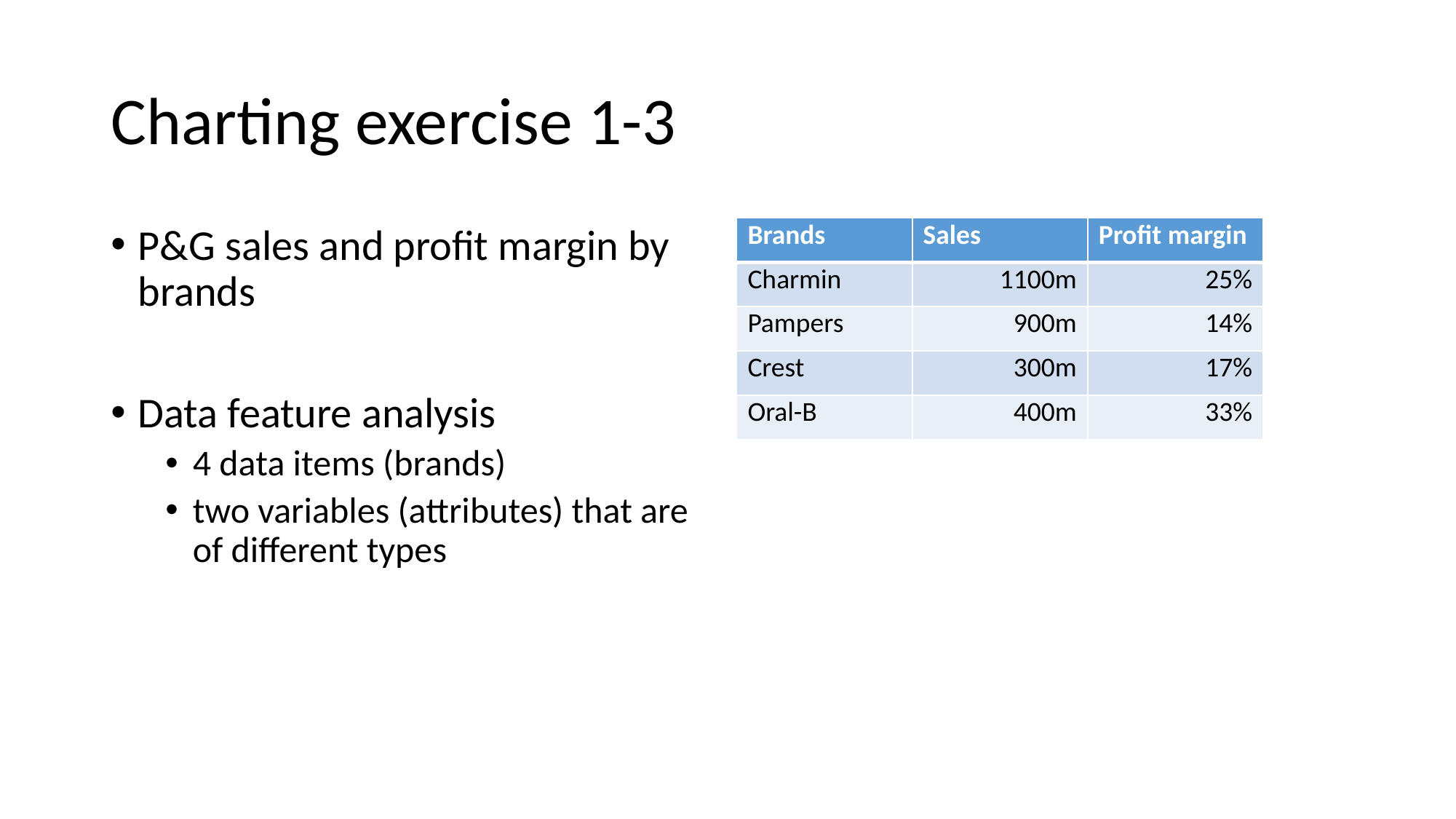

# Charting exercise 1-3
P&G sales and profit margin by brands

Data feature analysis
4 data items (brands)
two variables (attributes) that are of different types
| Brands | Sales | Profit margin |
| --- | --- | --- |
| Charmin | 1100m | 25% |
| Pampers | 900m | 14% |
| Crest | 300m | 17% |
| Oral-B | 400m | 33% |